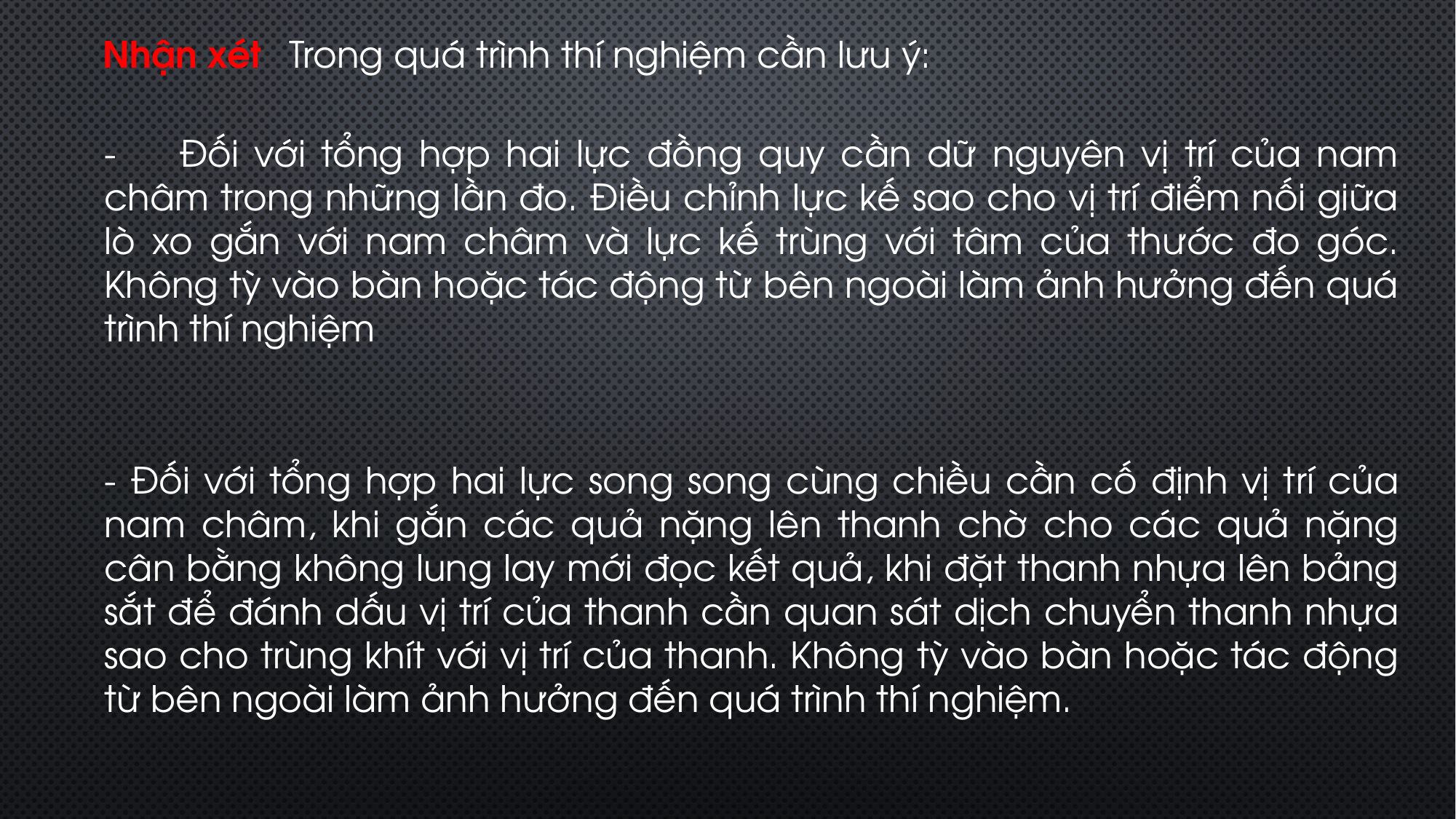

Nhận xét
Trong quá trình thí nghiệm cần lưu ý:

-    Đối với tổng hợp hai lực đồng quy cần dữ nguyên vị trí của nam châm trong những lần đo. Điều chỉnh lực kế sao cho vị trí điểm nối giữa lò xo gắn với nam châm và lực kế trùng với tâm của thước đo góc. Không tỳ vào bàn hoặc tác động từ bên ngoài làm ảnh hưởng đến quá trình thí nghiệm

- Đối với tổng hợp hai lực song song cùng chiều cần cố định vị trí của nam châm, khi gắn các quả nặng lên thanh chờ cho các quả nặng cân bằng không lung lay mới đọc kết quả, khi đặt thanh nhựa lên bảng sắt để đánh dấu vị trí của thanh cần quan sát dịch chuyển thanh nhựa sao cho trùng khít với vị trí của thanh. Không tỳ vào bàn hoặc tác động từ bên ngoài làm ảnh hưởng đến quá trình thí nghiệm.